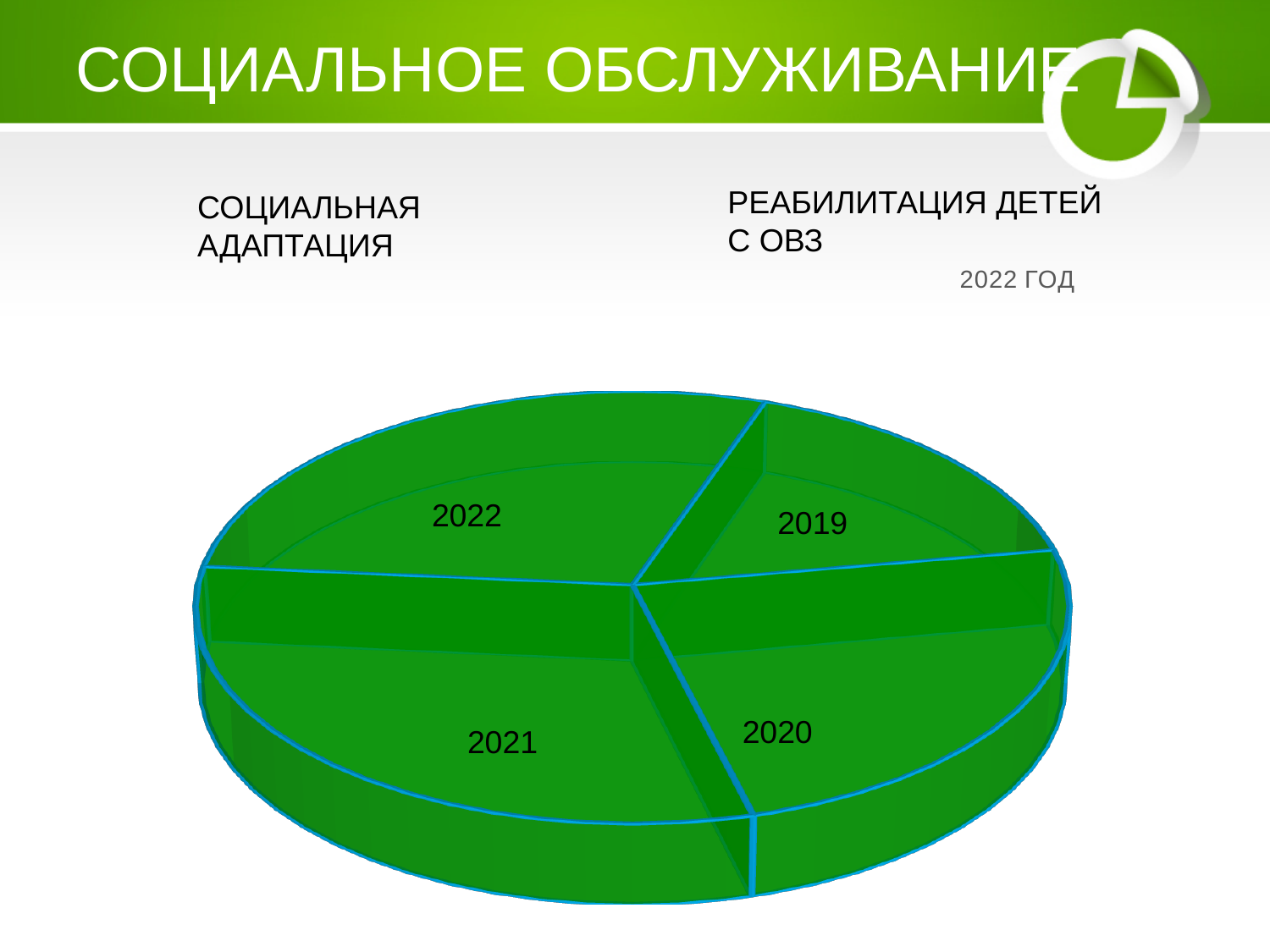

# СОЦИАЛЬНОЕ ОБСЛУЖИВАНИЕ

[unsupported chart]

РЕАБИЛИТАЦИЯ ДЕТЕЙ С ОВЗ
СОЦИАЛЬНАЯ АДАПТАЦИЯ
2022
2019
2020
2021